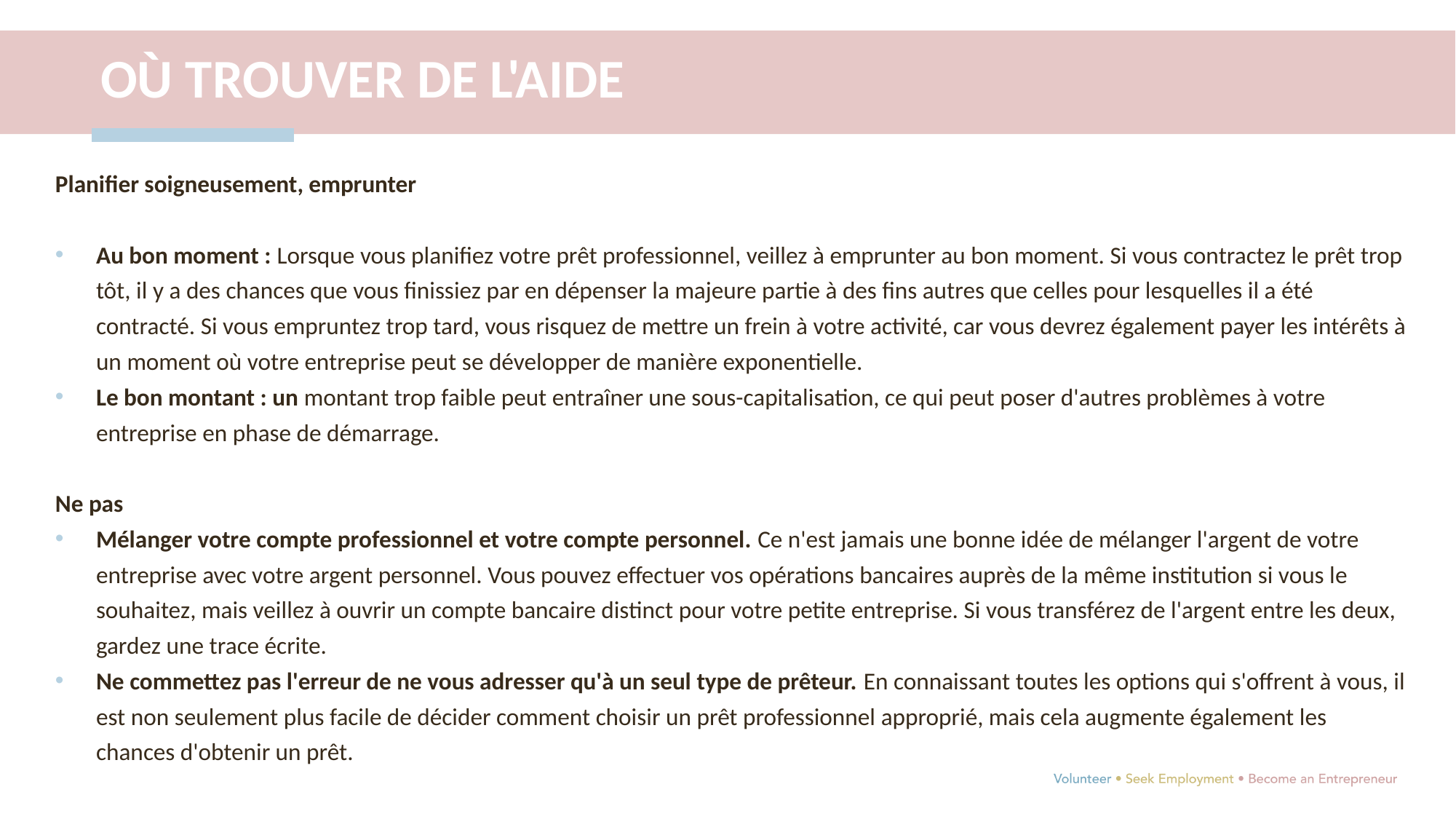

OÙ TROUVER DE L'AIDE
Planifier soigneusement, emprunter

Au bon moment : Lorsque vous planifiez votre prêt professionnel, veillez à emprunter au bon moment. Si vous contractez le prêt trop tôt, il y a des chances que vous finissiez par en dépenser la majeure partie à des fins autres que celles pour lesquelles il a été contracté. Si vous empruntez trop tard, vous risquez de mettre un frein à votre activité, car vous devrez également payer les intérêts à un moment où votre entreprise peut se développer de manière exponentielle.
Le bon montant : un montant trop faible peut entraîner une sous-capitalisation, ce qui peut poser d'autres problèmes à votre entreprise en phase de démarrage.

Ne pas
Mélanger votre compte professionnel et votre compte personnel. Ce n'est jamais une bonne idée de mélanger l'argent de votre entreprise avec votre argent personnel. Vous pouvez effectuer vos opérations bancaires auprès de la même institution si vous le souhaitez, mais veillez à ouvrir un compte bancaire distinct pour votre petite entreprise. Si vous transférez de l'argent entre les deux, gardez une trace écrite.
Ne commettez pas l'erreur de ne vous adresser qu'à un seul type de prêteur. En connaissant toutes les options qui s'offrent à vous, il est non seulement plus facile de décider comment choisir un prêt professionnel approprié, mais cela augmente également les chances d'obtenir un prêt.